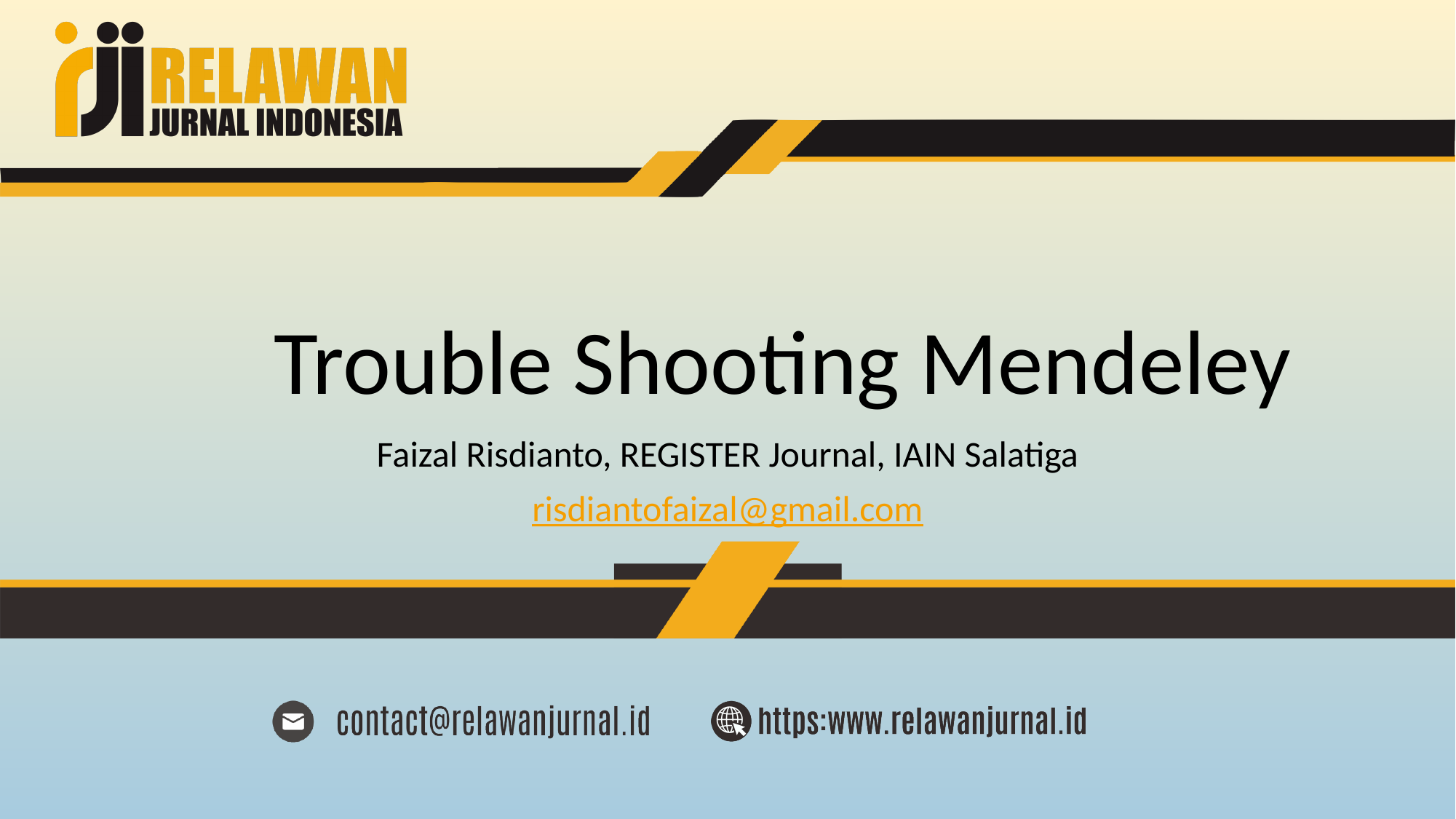

# Trouble Shooting Mendeley
Faizal Risdianto, REGISTER Journal, IAIN Salatiga
risdiantofaizal@gmail.com